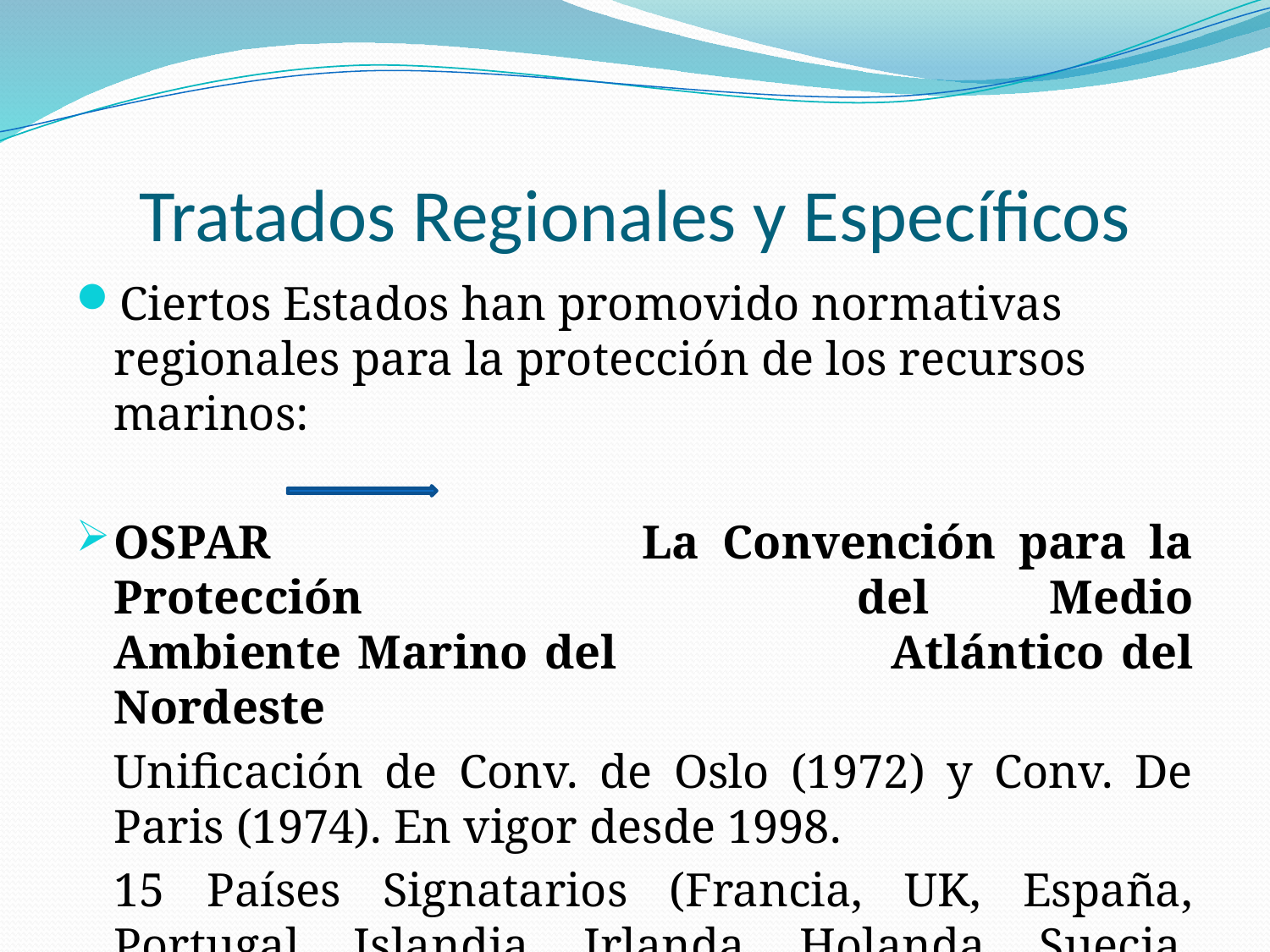

# Tratados Regionales y Específicos
Ciertos Estados han promovido normativas regionales para la protección de los recursos marinos:

OSPAR             	La Convención para la Protección 			del Medio Ambiente Marino del 			Atlántico del Nordeste
	Unificación de Conv. de Oslo (1972) y Conv. De Paris (1974). En vigor desde 1998.
	15 Países Signatarios (Francia, UK, España, Portugal, Islandia, Irlanda, Holanda, Suecia, Alemania, etc.)